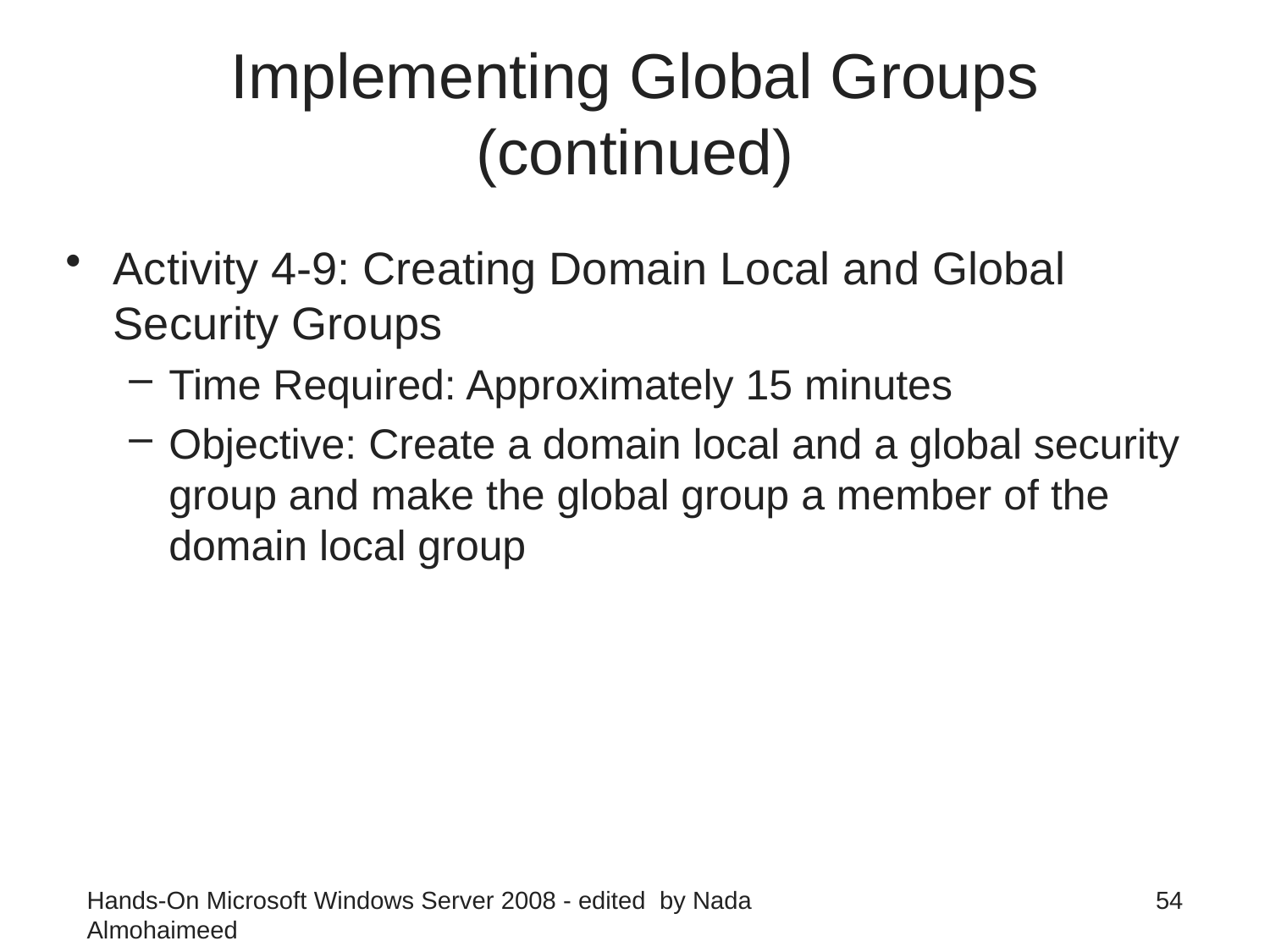

# Implementing Global Groups (continued)
Activity 4-9: Creating Domain Local and Global Security Groups
Time Required: Approximately 15 minutes
Objective: Create a domain local and a global security group and make the global group a member of the domain local group
Hands-On Microsoft Windows Server 2008 - edited  by Nada Almohaimeed
54